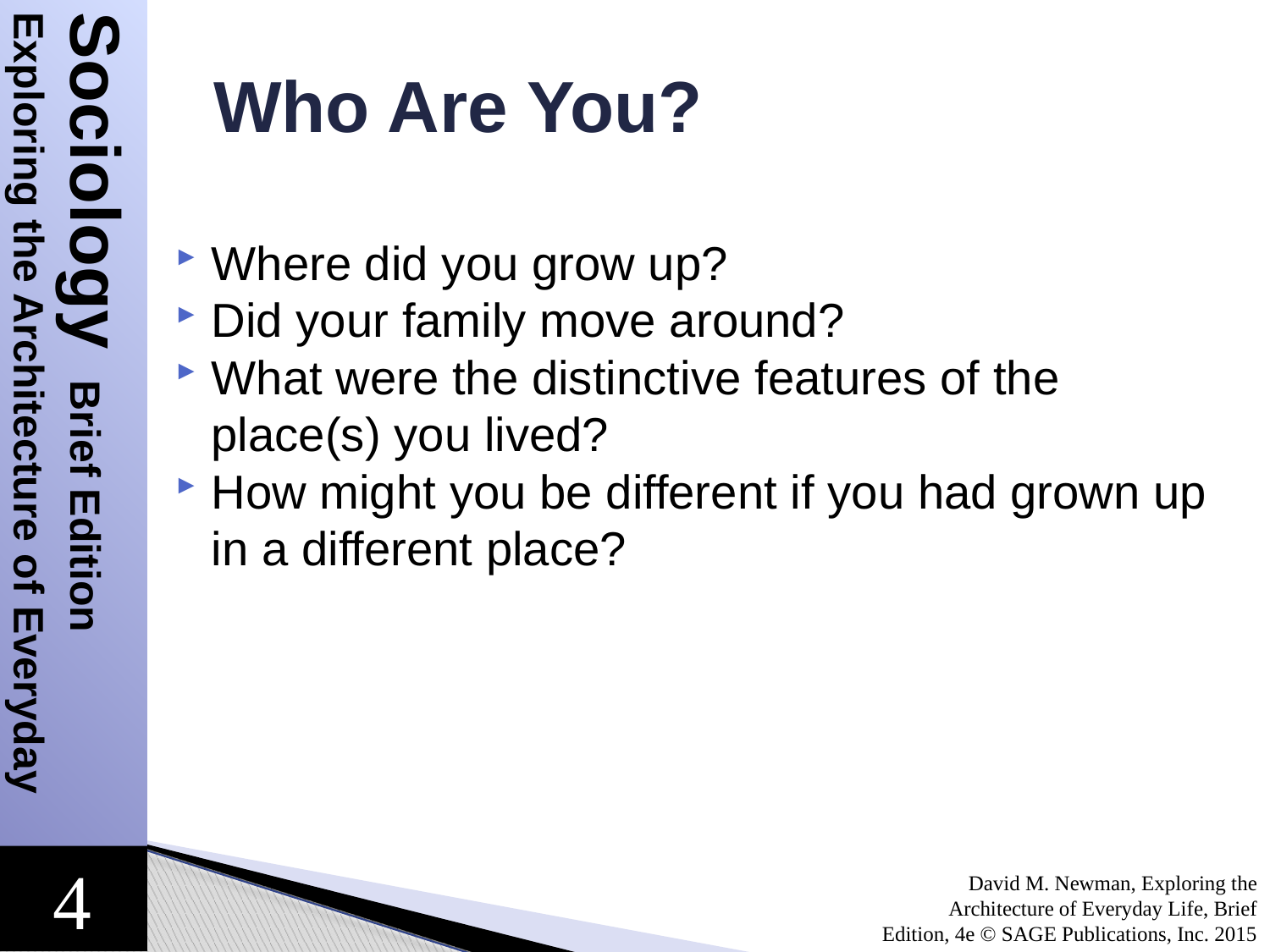

# Who Are You?

Where did you grow up?
Did your family move around?
What were the distinctive features of the place(s) you lived?
How might you be different if you had grown up in a different place?
David M. Newman, Exploring the Architecture of Everyday Life, Brief Edition, 4e © SAGE Publications, Inc. 2015